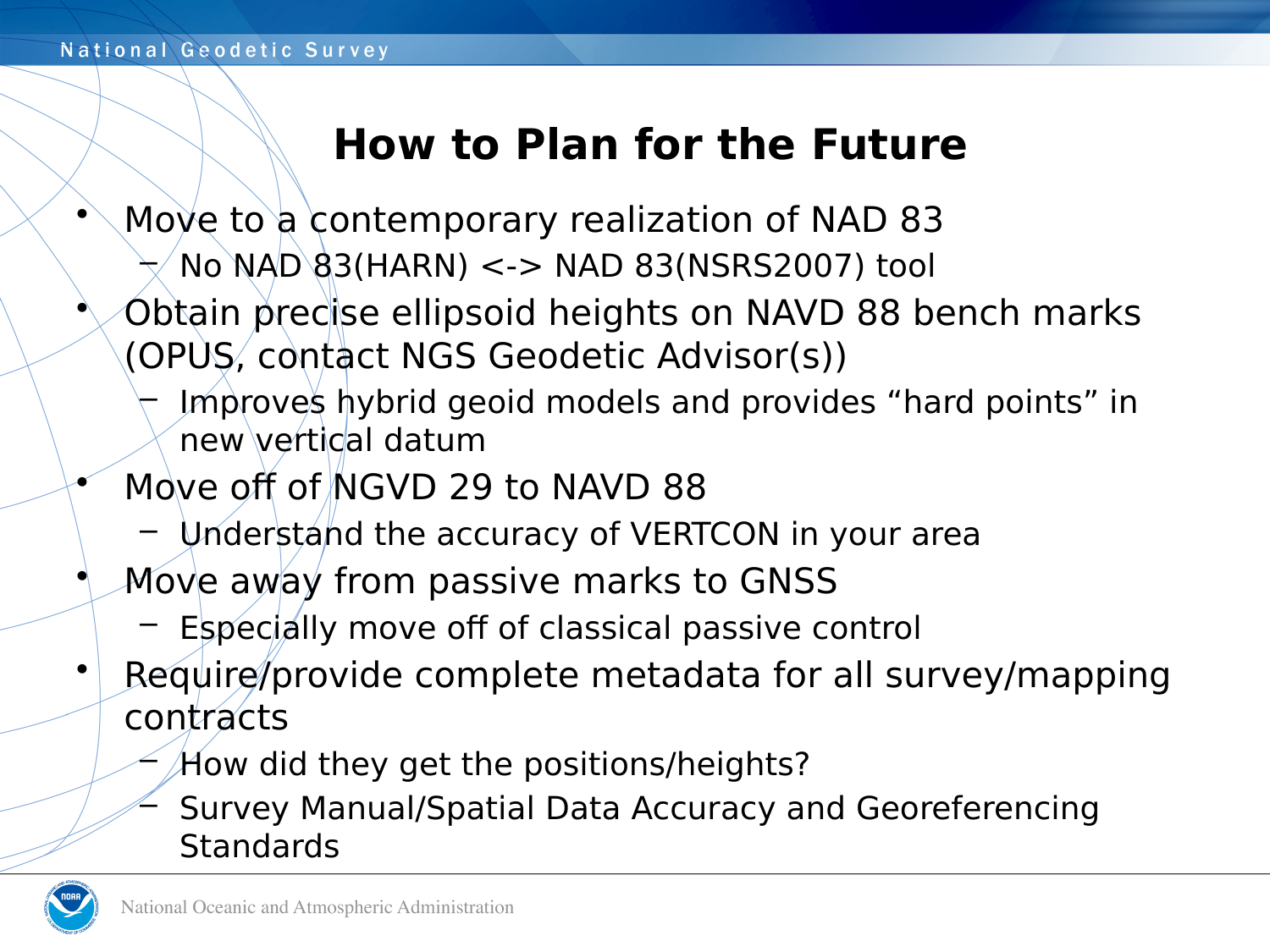

# How to Plan for the Future
Move to a contemporary realization of NAD 83
No NAD 83(HARN) <-> NAD 83(NSRS2007) tool
Obtain precise ellipsoid heights on NAVD 88 bench marks (OPUS, contact NGS Geodetic Advisor(s))
Improves hybrid geoid models and provides “hard points” in new vertical datum
Move off of NGVD 29 to NAVD 88
Understand the accuracy of VERTCON in your area
Move away from passive marks to GNSS
Especially move off of classical passive control
Require/provide complete metadata for all survey/mapping contracts
How did they get the positions/heights?
Survey Manual/Spatial Data Accuracy and Georeferencing Standards